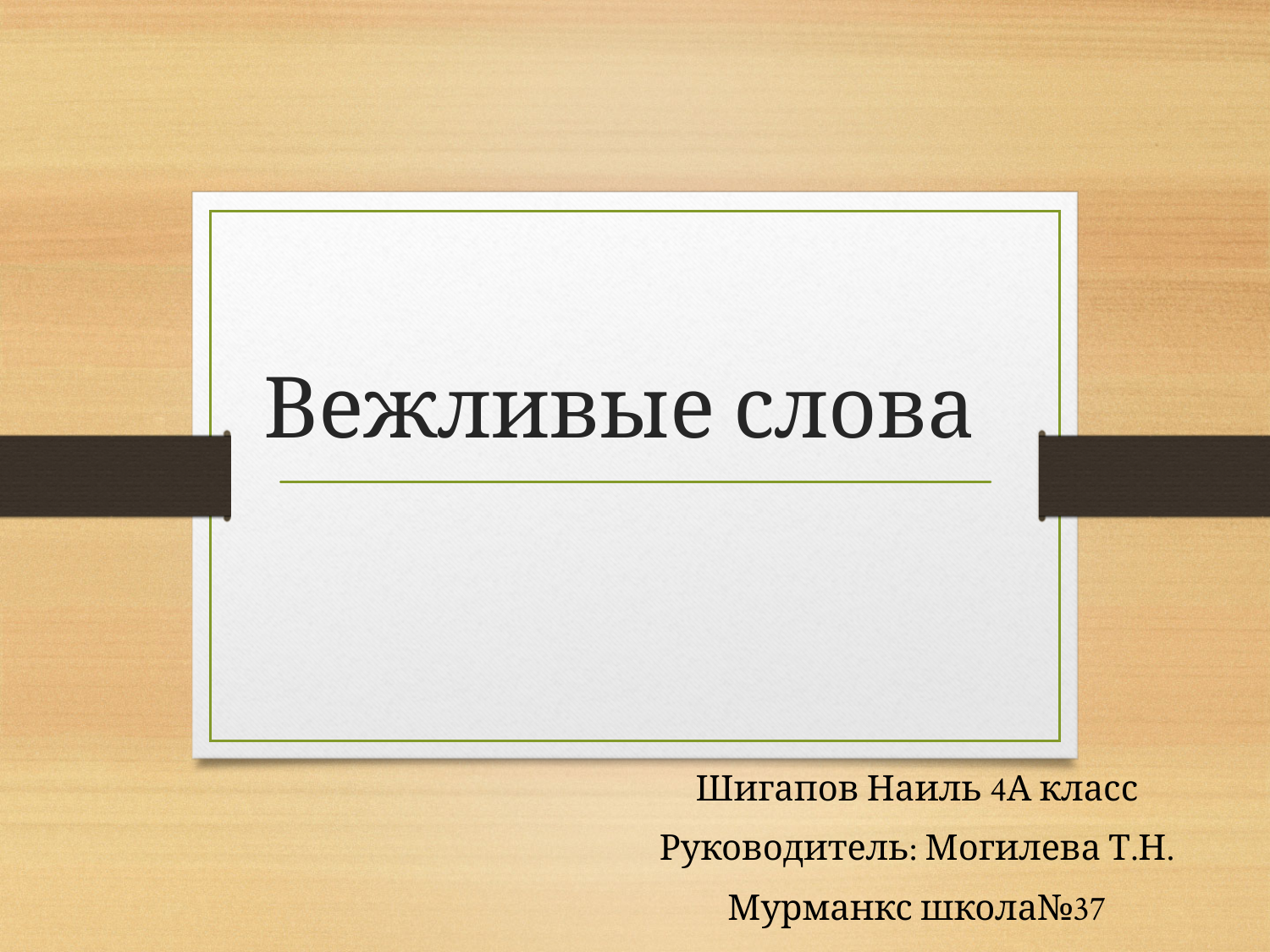

# Вежливые слова
Шигапов Наиль 4А класс
Руководитель: Могилева Т.Н.
Мурманкс школа№37